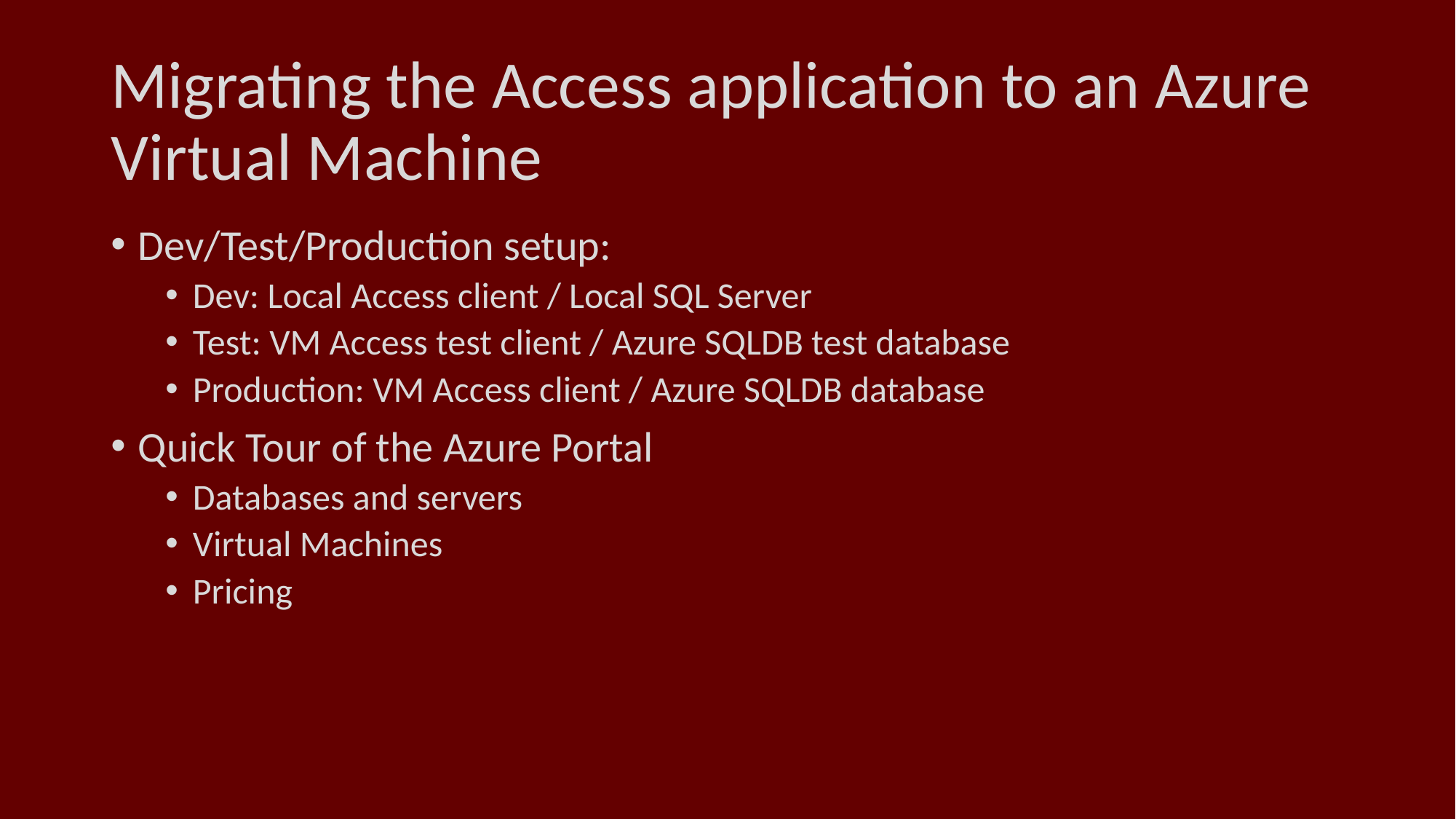

# Migrating the Access application to an Azure Virtual Machine
Dev/Test/Production setup:
Dev: Local Access client / Local SQL Server
Test: VM Access test client / Azure SQLDB test database
Production: VM Access client / Azure SQLDB database
Quick Tour of the Azure Portal
Databases and servers
Virtual Machines
Pricing